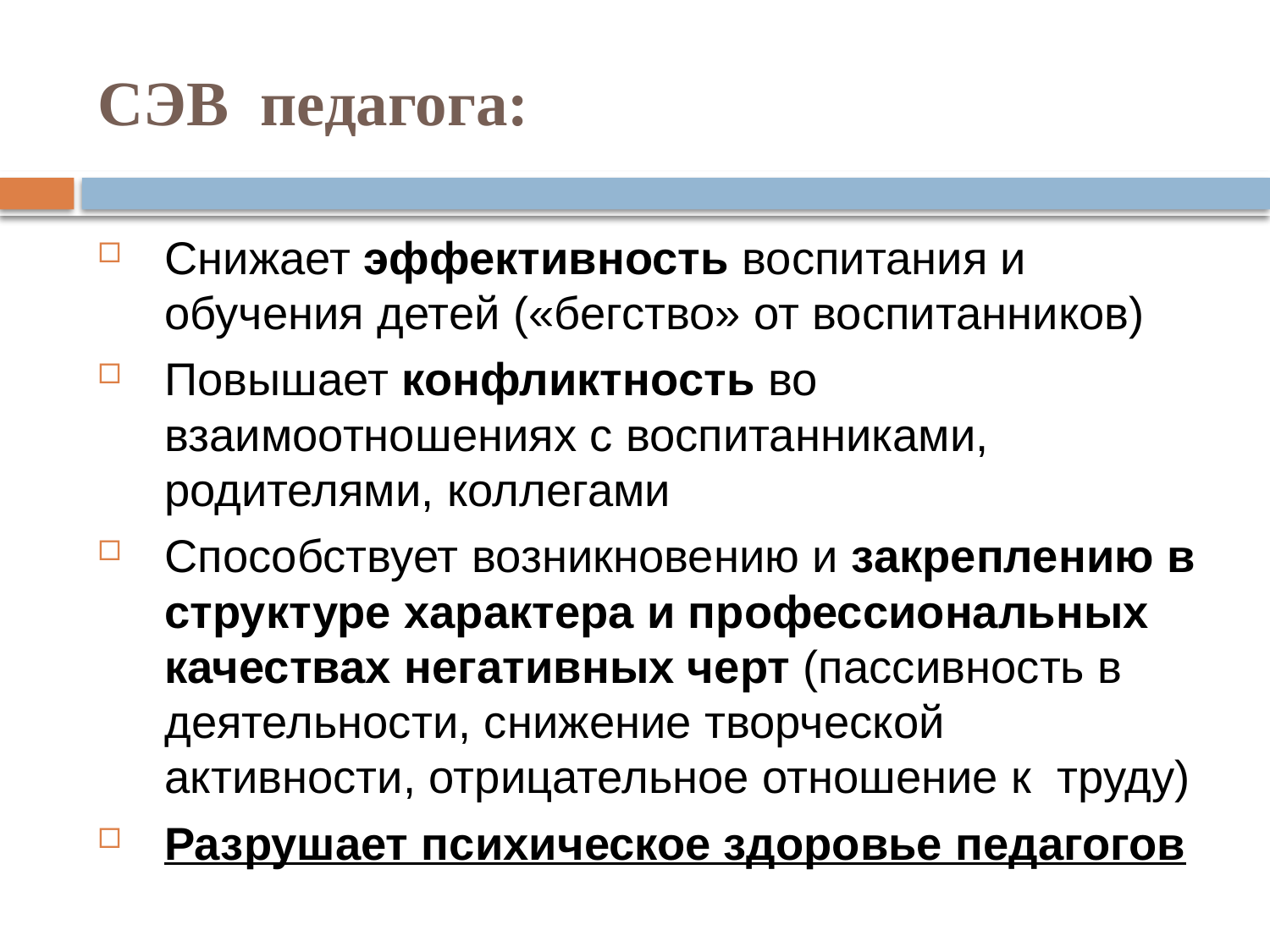

# СЭВ  педагога:
Снижает эффективность воспитания и обучения детей («бегство» от воспитанников)
Повышает конфликтность во взаимоотношениях с воспитанниками, родителями, коллегами
Способствует возникновению и закреплению в структуре характера и профессиональных качествах негативных черт (пассивность в деятельности, снижение творческой активности, отрицательное отношение к  труду)
Разрушает психическое здоровье педагогов